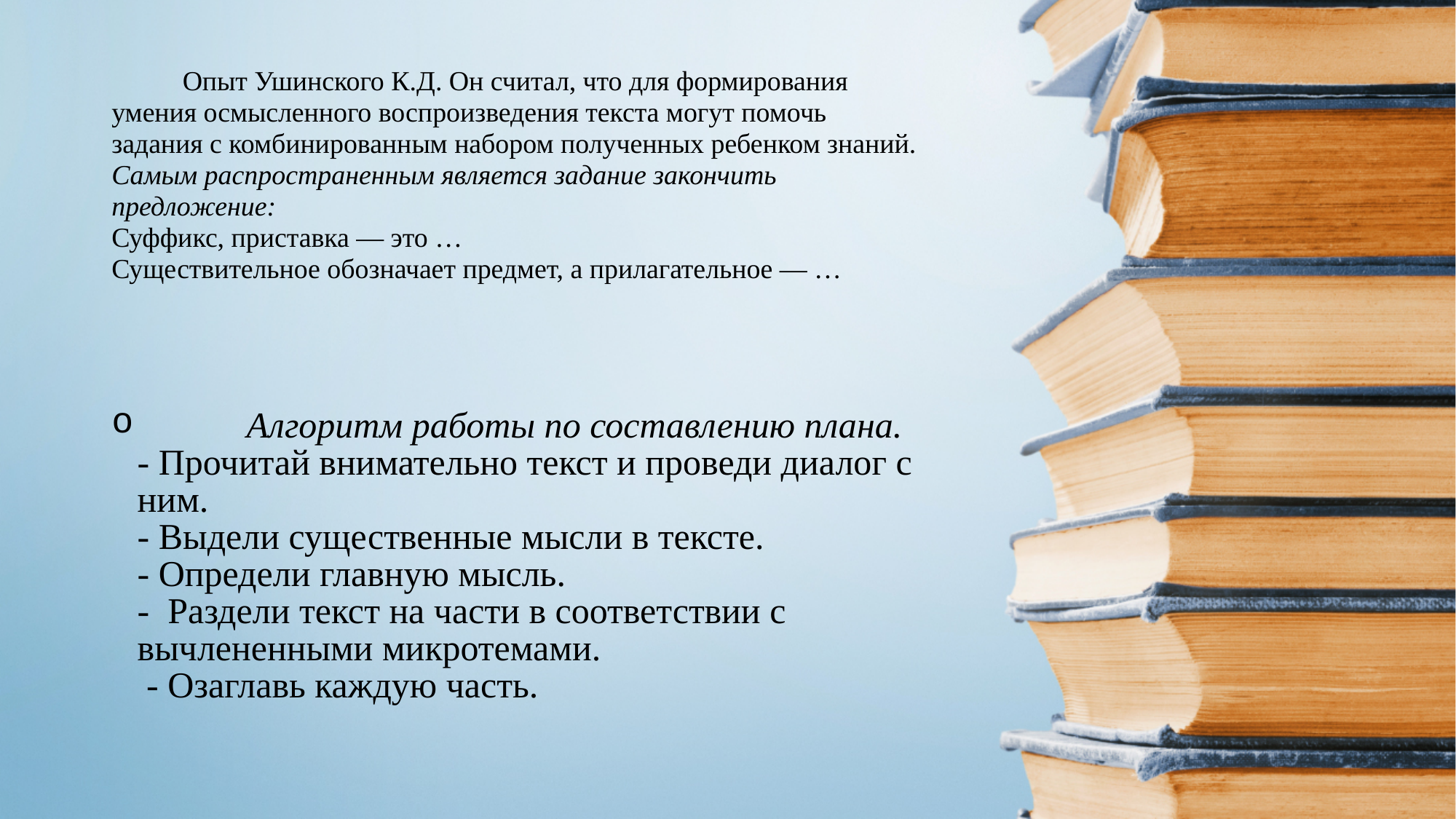

Опыт Ушинского К.Д. Он считал, что для формирования умения осмысленного воспроизведения текста могут помочь задания с комбинированным набором полученных ребенком знаний.
Самым распространенным является задание закончить предложение:
Суффикс, приставка — это …
Существительное обозначает предмет, а прилагательное — …

# Алгоритм работы по составлению плана. - Прочитай внимательно текст и проведи диалог с ним. - Выдели существенные мысли в тексте. - Определи главную мысль. -  Раздели текст на части в соответствии с вычлененными микротемами. - Озаглавь каждую часть.